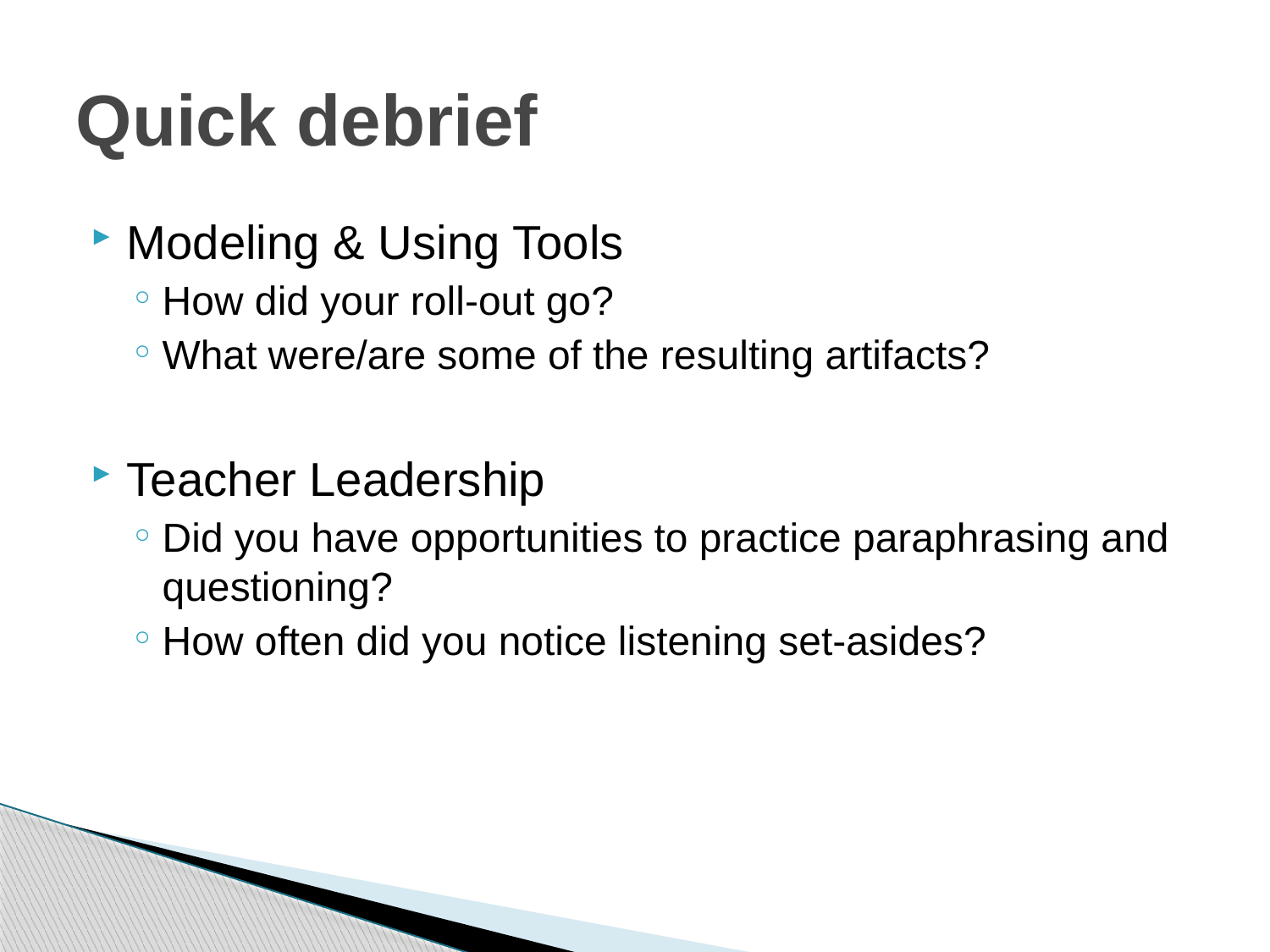

# Quick debrief
Modeling & Using Tools
How did your roll-out go?
What were/are some of the resulting artifacts?

Teacher Leadership
Did you have opportunities to practice paraphrasing and questioning?
How often did you notice listening set-asides?